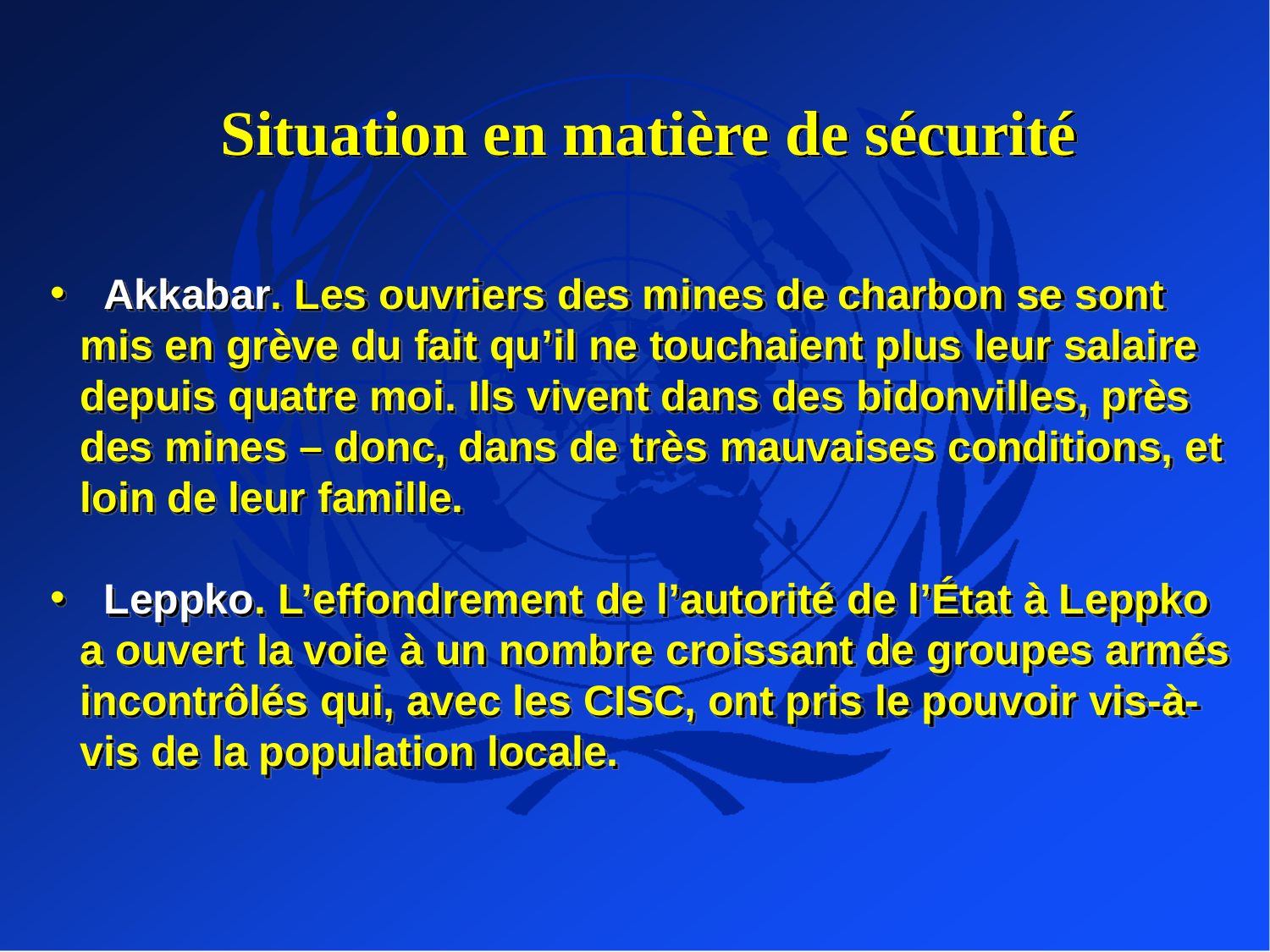

Situation en matière de sécurité

  Akkabar. Les ouvriers des mines de charbon se sont mis en grève du fait qu’il ne touchaient plus leur salaire depuis quatre moi. Ils vivent dans des bidonvilles, près des mines – donc, dans de très mauvaises conditions, et loin de leur famille.

  Leppko. L’effondrement de l’autorité de l’État à Leppko a ouvert la voie à un nombre croissant de groupes armés incontrôlés qui, avec les CISC, ont pris le pouvoir vis-à-vis de la population locale.